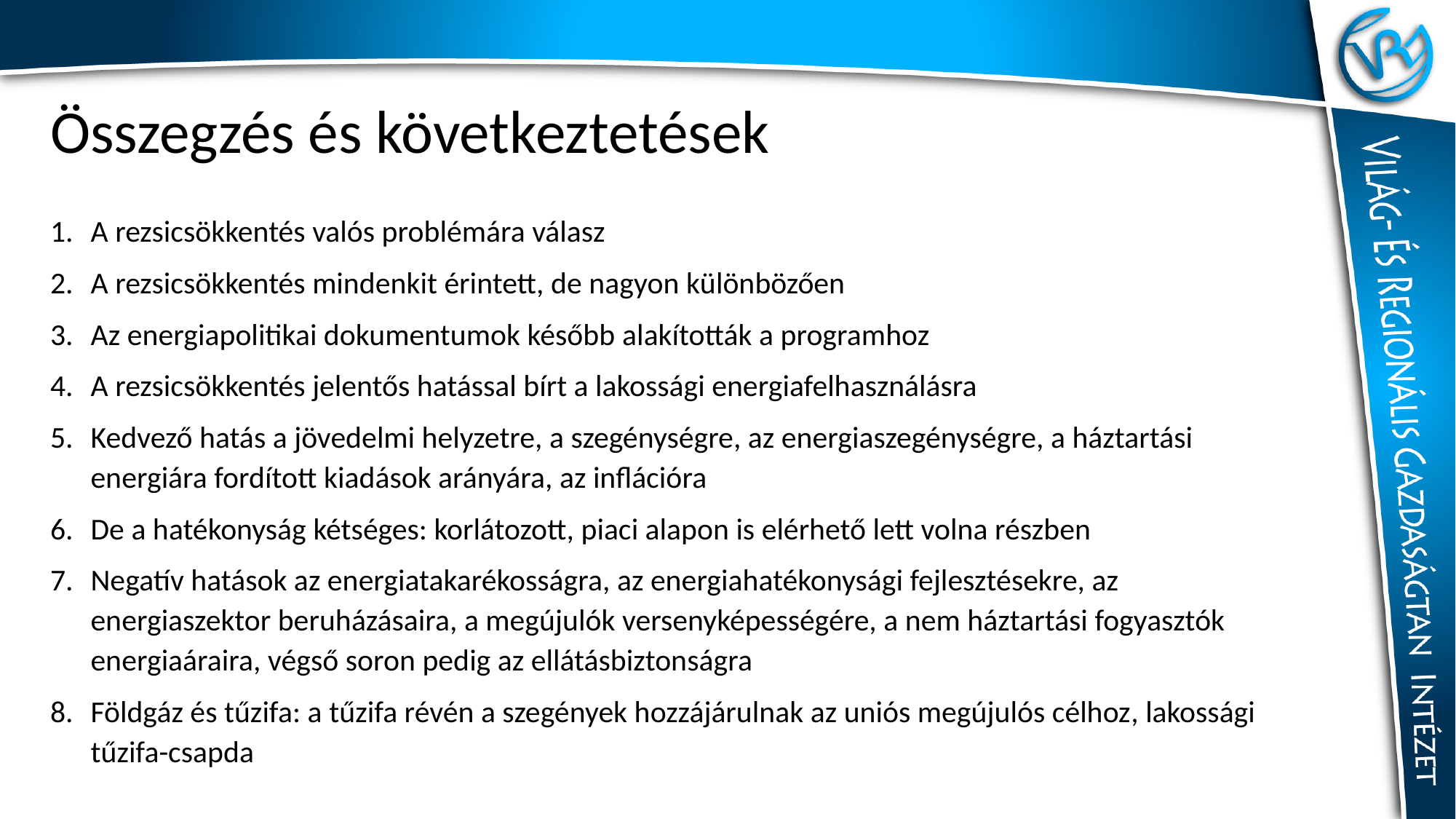

# Összegzés és következtetések
A rezsicsökkentés valós problémára válasz
A rezsicsökkentés mindenkit érintett, de nagyon különbözően
Az energiapolitikai dokumentumok később alakították a programhoz
A rezsicsökkentés jelentős hatással bírt a lakossági energiafelhasználásra
Kedvező hatás a jövedelmi helyzetre, a szegénységre, az energiaszegénységre, a háztartási energiára fordított kiadások arányára, az inflációra
De a hatékonyság kétséges: korlátozott, piaci alapon is elérhető lett volna részben
Negatív hatások az energiatakarékosságra, az energiahatékonysági fejlesztésekre, az energiaszektor beruházásaira, a megújulók versenyképességére, a nem háztartási fogyasztók energiaáraira, végső soron pedig az ellátásbiztonságra
Földgáz és tűzifa: a tűzifa révén a szegények hozzájárulnak az uniós megújulós célhoz, lakossági tűzifa-csapda